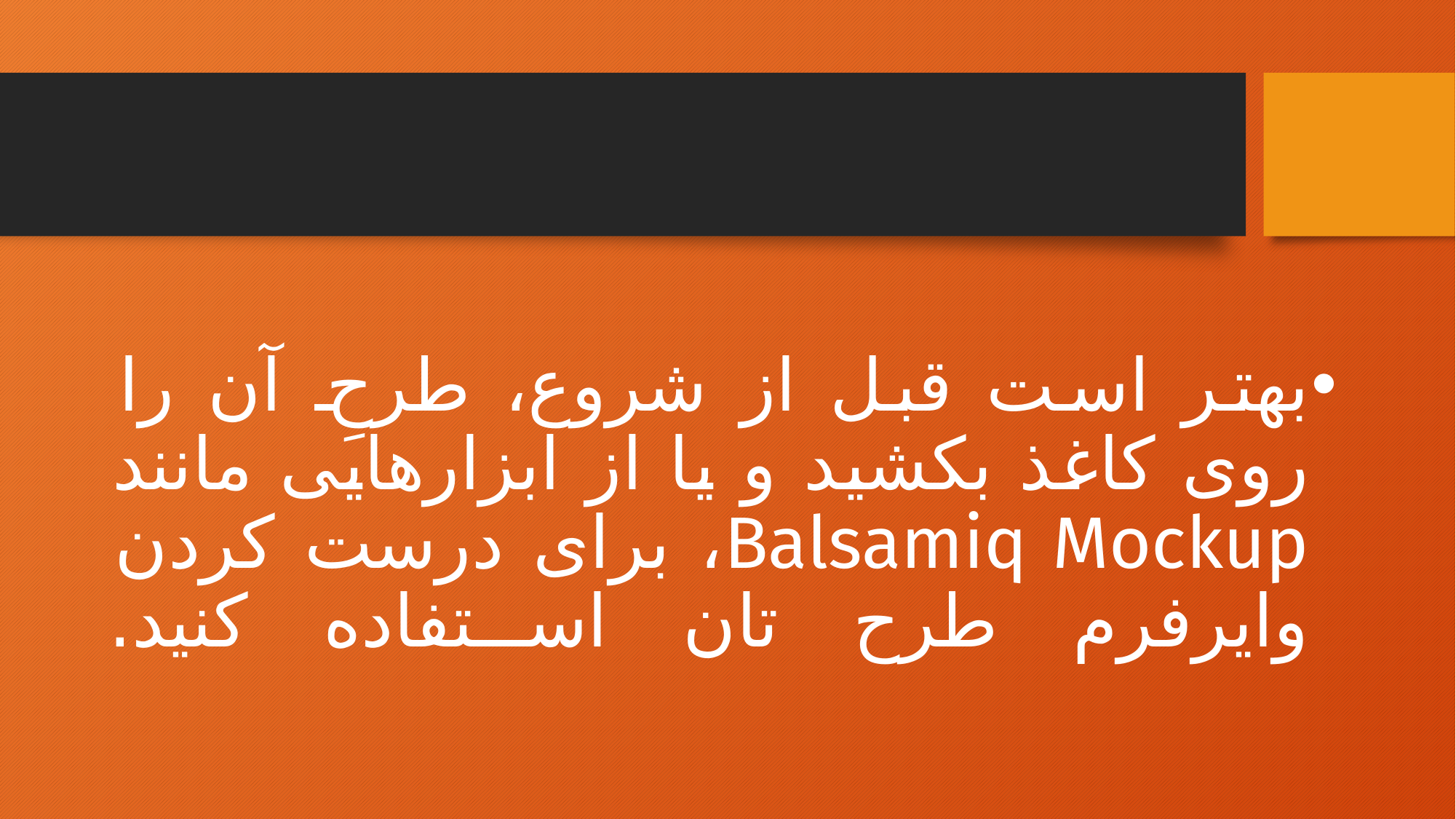

بهتر است قبل از شروع، طرحِ آن را روی کاغذ بکشید و یا از ابزارهایی مانند Balsamiq Mockup، برای درست کردن وایرفرم طرح تان استفاده کنید.